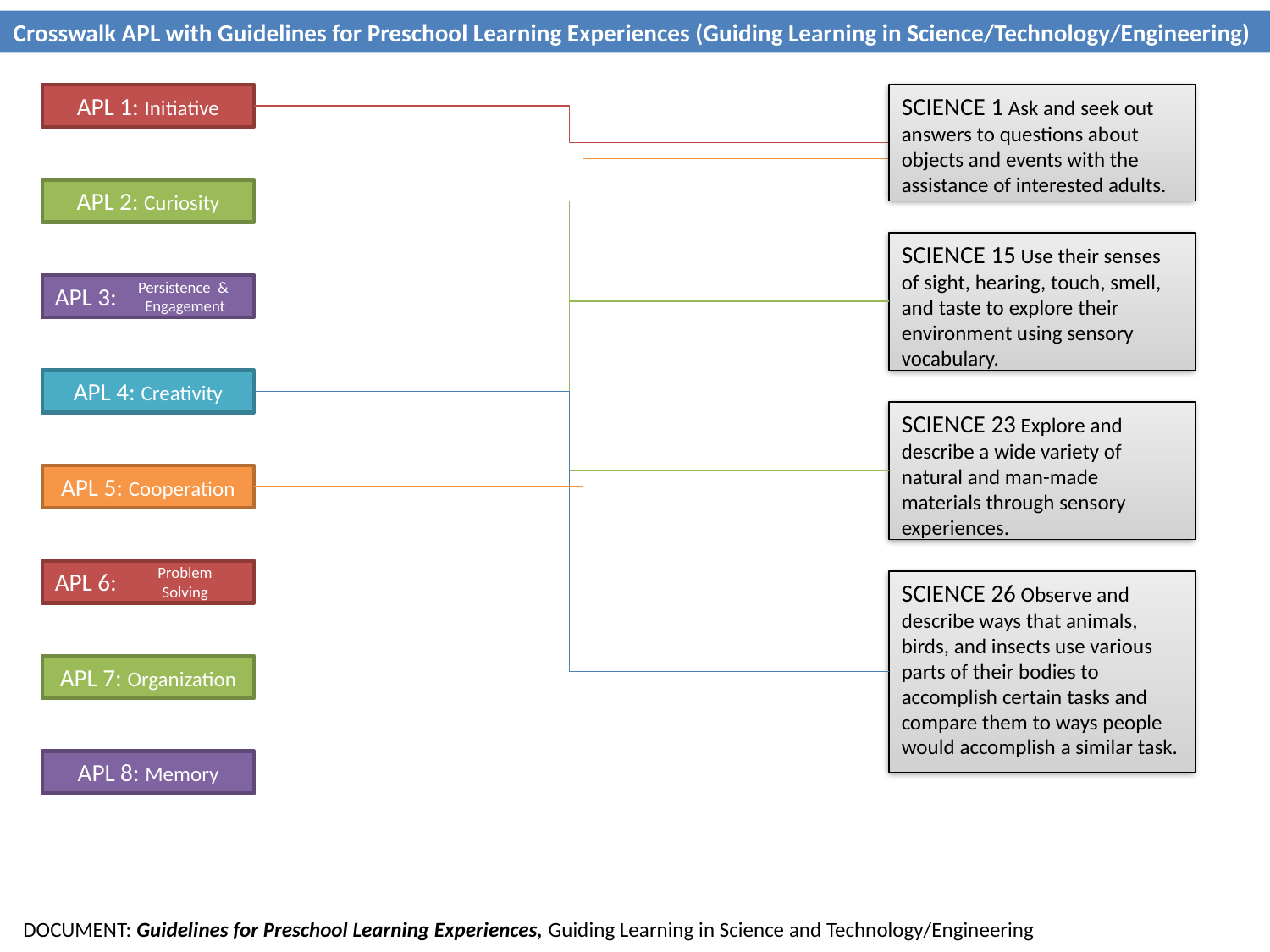

Crosswalk APL with Guidelines for Preschool Learning Experiences (Guiding Learning in Science/Technology/Engineering)
APL 1: Initiative

SCIENCE 1 Ask and seek out answers to questions about objects and events with the assistance of interested adults.

APL 2: Curiosity

SCIENCE 15 Use their senses of sight, hearing, touch, smell, and taste to explore their environment using sensory vocabulary.
APL 3:

Persistence  &
Engagement
APL 4: Creativity

SCIENCE 23 Explore and describe a wide variety of natural and man-made materials through sensory experiences.
APL 5: Cooperation

APL 6:

Problem
Solving
SCIENCE 26 Observe and describe ways that animals, birds, and insects use various parts of their bodies to accomplish certain tasks and compare them to ways people would accomplish a similar task.
APL 7: Organization

APL 8: Memory

DOCUMENT: Guidelines for Preschool Learning Experiences, Guiding Learning in Science and Technology/Engineering